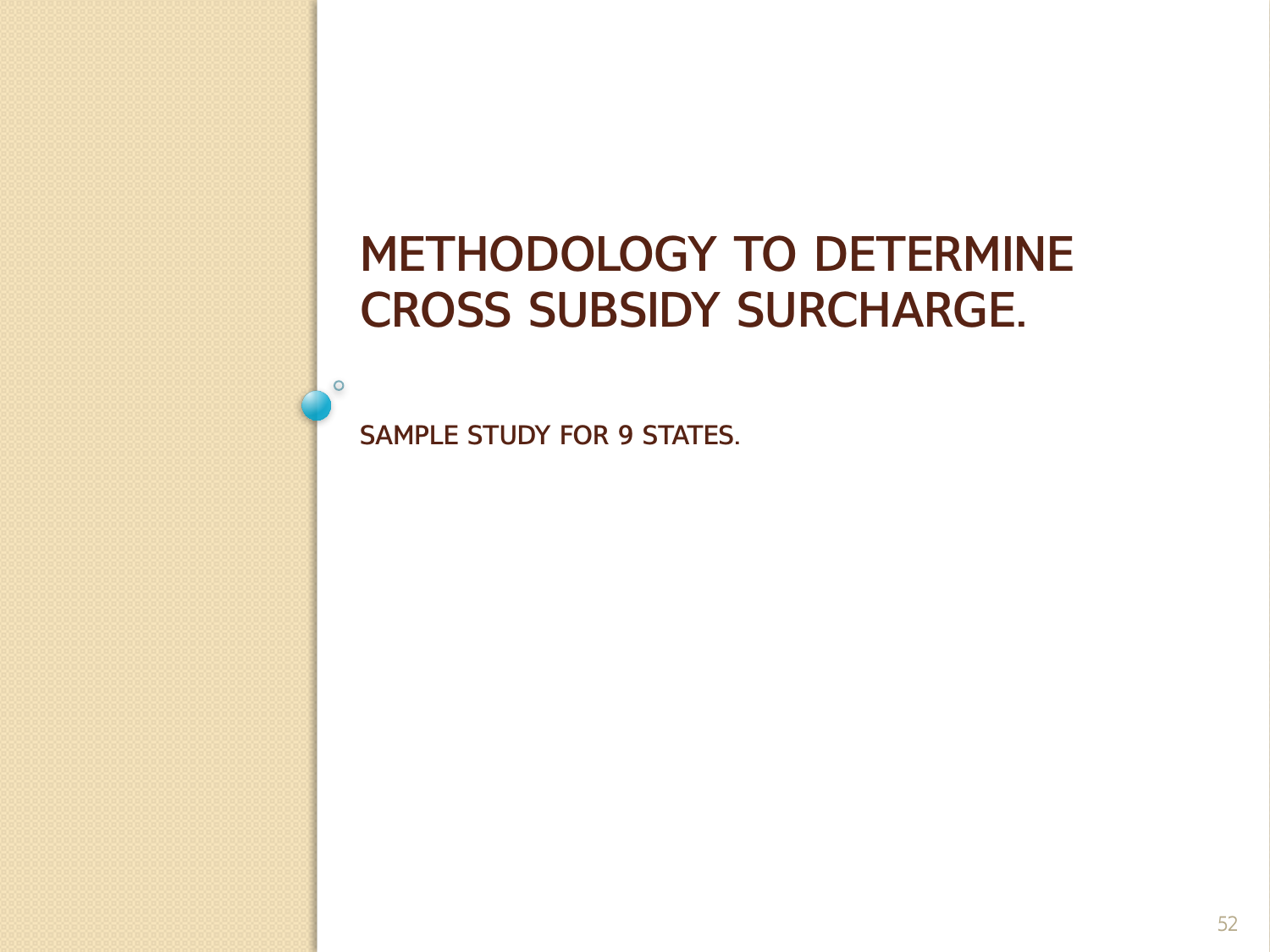

# Methodology to determine Cross Subsidy surcharge. Sample study for 9 states.
52